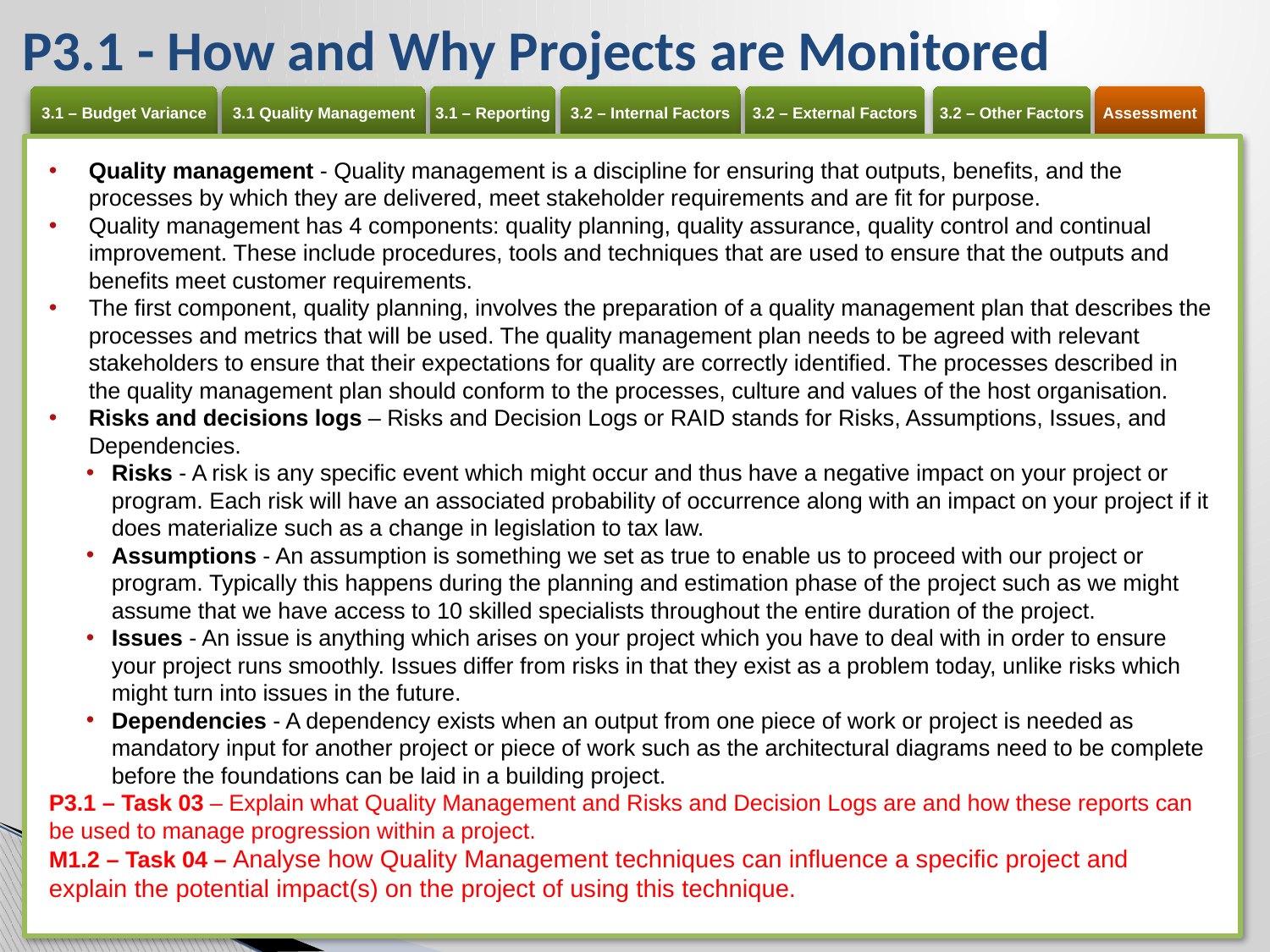

# P3.1 - How and Why Projects are Monitored
Quality management - Quality management is a discipline for ensuring that outputs, benefits, and the processes by which they are delivered, meet stakeholder requirements and are fit for purpose.
Quality management has 4 components: quality planning, quality assurance, quality control and continual improvement. These include procedures, tools and techniques that are used to ensure that the outputs and benefits meet customer requirements.
The first component, quality planning, involves the preparation of a quality management plan that describes the processes and metrics that will be used. The quality management plan needs to be agreed with relevant stakeholders to ensure that their expectations for quality are correctly identified. The processes described in the quality management plan should conform to the processes, culture and values of the host organisation.
Risks and decisions logs – Risks and Decision Logs or RAID stands for Risks, Assumptions, Issues, and Dependencies.
Risks - A risk is any specific event which might occur and thus have a negative impact on your project or program. Each risk will have an associated probability of occurrence along with an impact on your project if it does materialize such as a change in legislation to tax law.
Assumptions - An assumption is something we set as true to enable us to proceed with our project or program. Typically this happens during the planning and estimation phase of the project such as we might assume that we have access to 10 skilled specialists throughout the entire duration of the project.
Issues - An issue is anything which arises on your project which you have to deal with in order to ensure your project runs smoothly. Issues differ from risks in that they exist as a problem today, unlike risks which might turn into issues in the future.
Dependencies - A dependency exists when an output from one piece of work or project is needed as mandatory input for another project or piece of work such as the architectural diagrams need to be complete before the foundations can be laid in a building project.
P3.1 – Task 03 – Explain what Quality Management and Risks and Decision Logs are and how these reports can be used to manage progression within a project.
M1.2 – Task 04 – Analyse how Quality Management techniques can influence a specific project and explain the potential impact(s) on the project of using this technique.